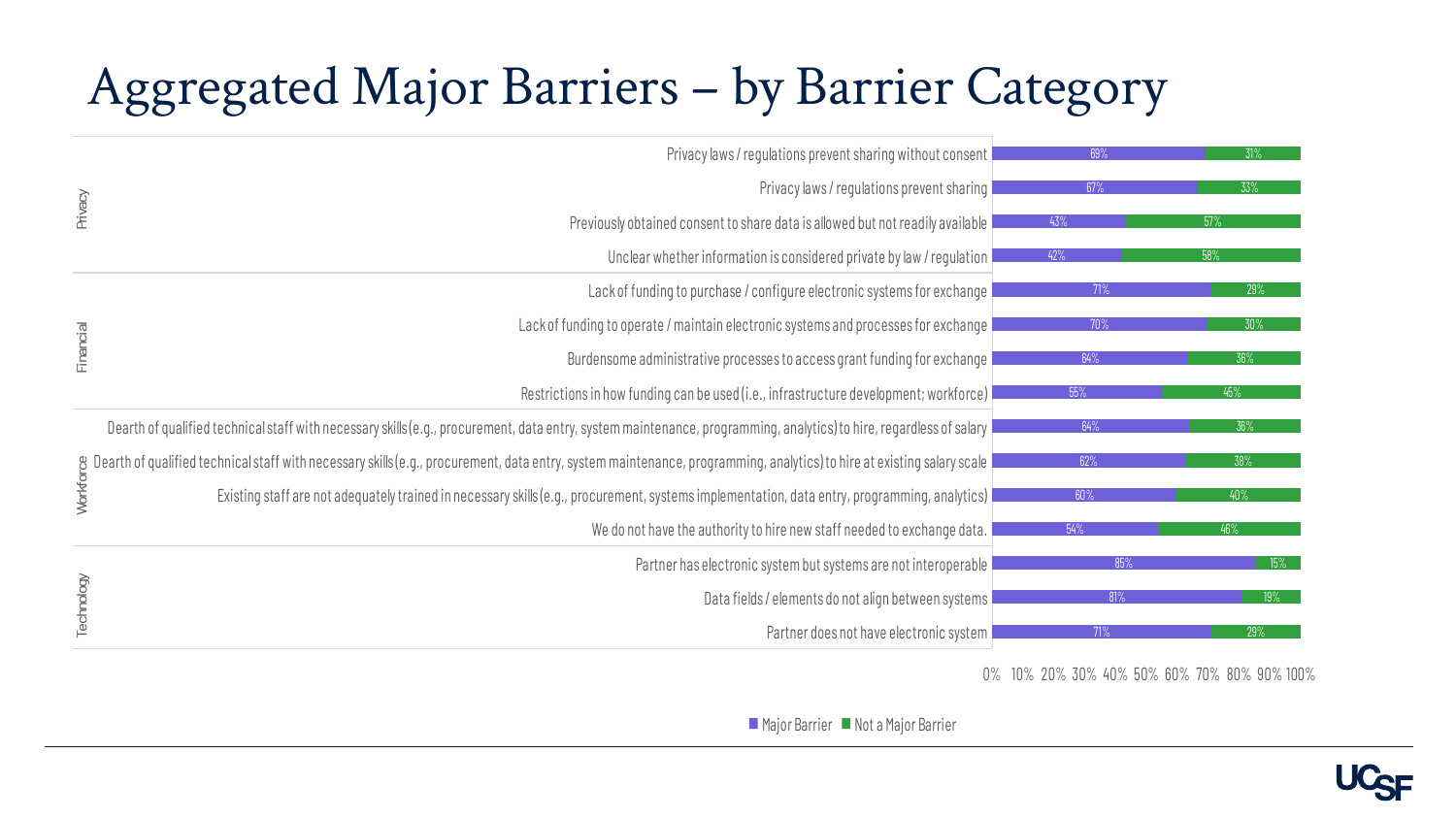

# Aggregated Major Barriers – by Barrier Category

### Chart

| Category | Major Barrier | Not a Major Barrier |
|---|---|---|
| Privacy laws / regulations prevent sharing without consent | 0.692307692 | 0.307692308 |
| Privacy laws / regulations prevent sharing | 0.666666667 | 0.333333333 |
| Previously obtained consent to share data is allowed but not readily available | 0.428571429 | 0.571428571 |
| Unclear whether information is considered private by law / regulation | 0.416666667 | 0.583333333 |
| Lack of funding to purchase / configure electronic systems for exchange | 0.705882353 | 0.294117647 |
| Lack of funding to operate / maintain electronic systems and processes for exchange | 0.696078431 | 0.303921569 |
| Burdensome administrative processes to access grant funding for exchange | 0.635416667 | 0.364583333 |
| Restrictions in how funding can be used (i.e., infrastructure development; workforce) | 0.553191489 | 0.44680851099999996 |
| Dearth of qualified technical staff with necessary skills (e.g., procurement, data entry, system maintenance, programming, analytics) to hire, regardless of salary | 0.637254902 | 0.362745098 |
| Dearth of qualified technical staff with necessary skills (e.g., procurement, data entry, system maintenance, programming, analytics) to hire at existing salary scale | 0.623762376 | 0.37623762400000005 |
| Existing staff are not adequately trained in necessary skills (e.g., procurement, systems implementation, data entry, programming, analytics) | 0.598039216 | 0.401960784 |
| We do not have the authority to hire new staff needed to exchange data. | 0.536082474 | 0.463917526 |
| Partner has electronic system but systems are not interoperable | 0.85106383 | 0.14893617000000003 |
| Data fields / elements do not align between systems | 0.810126582 | 0.18987341800000002 |
| Partner does not have electronic system | 0.708333333 | 0.291666667 |